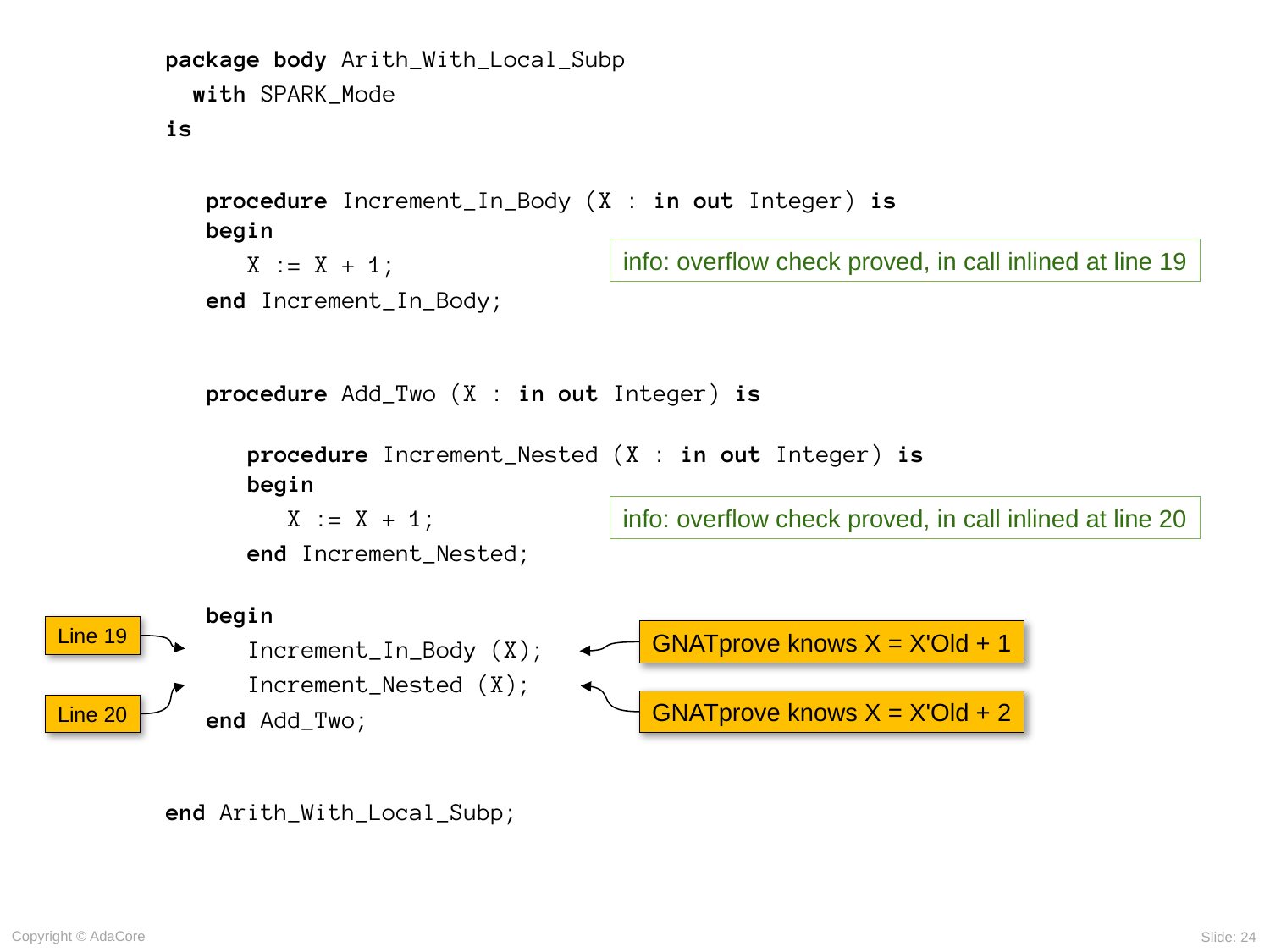

package body Arith_With_Local_Subp
  with SPARK_Mode
is
   procedure Increment_In_Body (X : in out Integer) is
   begin
      X := X + 1;
   end Increment_In_Body;
   procedure Add_Two (X : in out Integer) is
      procedure Increment_Nested (X : in out Integer) is
      begin
         X := X + 1;
      end Increment_Nested;
   begin
      Increment_In_Body (X);
      Increment_Nested (X);
   end Add_Two;
end Arith_With_Local_Subp;
info: overflow check proved, in call inlined at line 19
info: overflow check proved, in call inlined at line 20
Line 19
GNATprove knows X = X'Old + 1

GNATprove knows X = X'Old + 2
Line 20